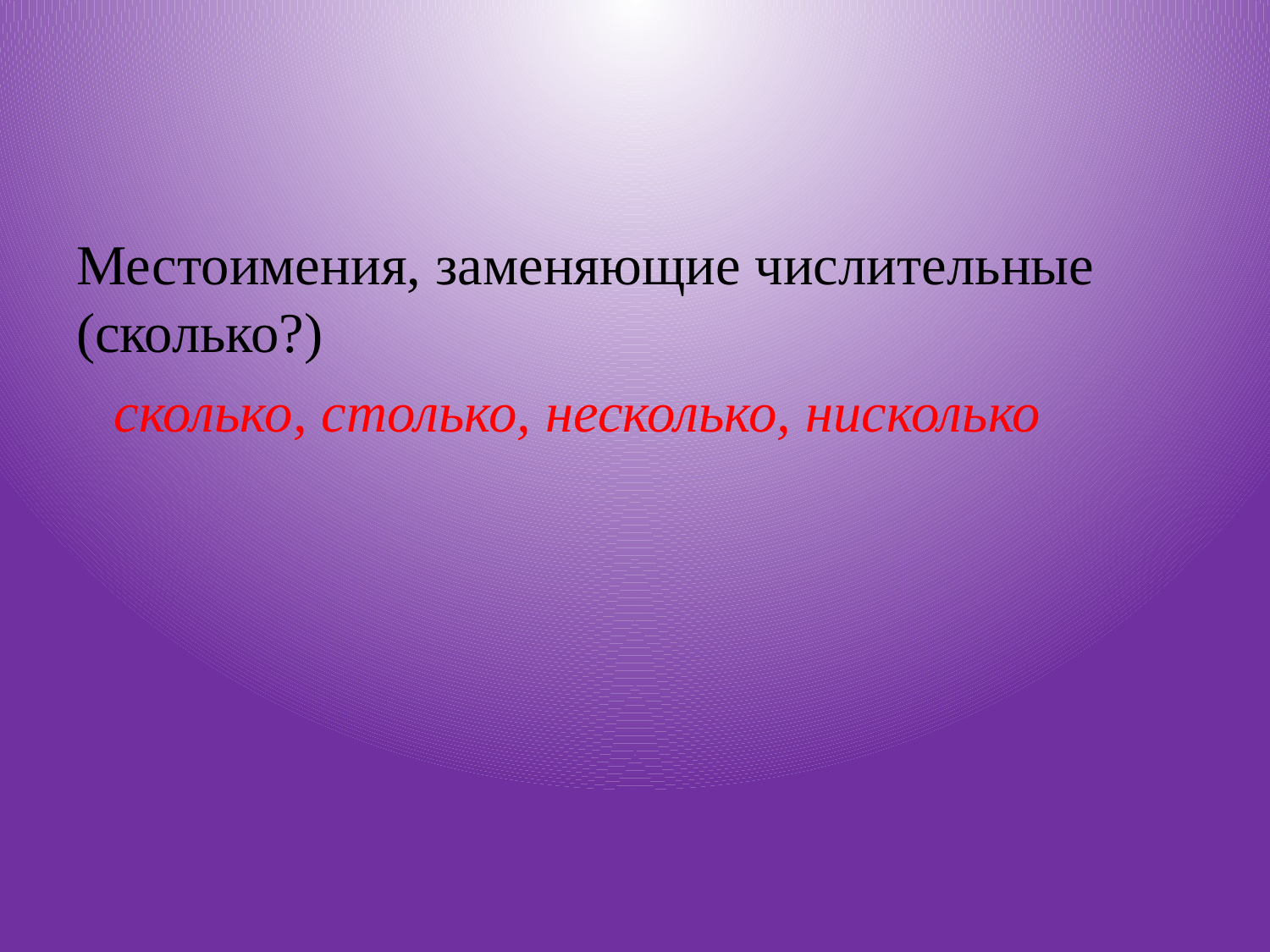

#
Местоимения, заменяющие числительные (сколько?)
сколько, столько, несколько, нисколько